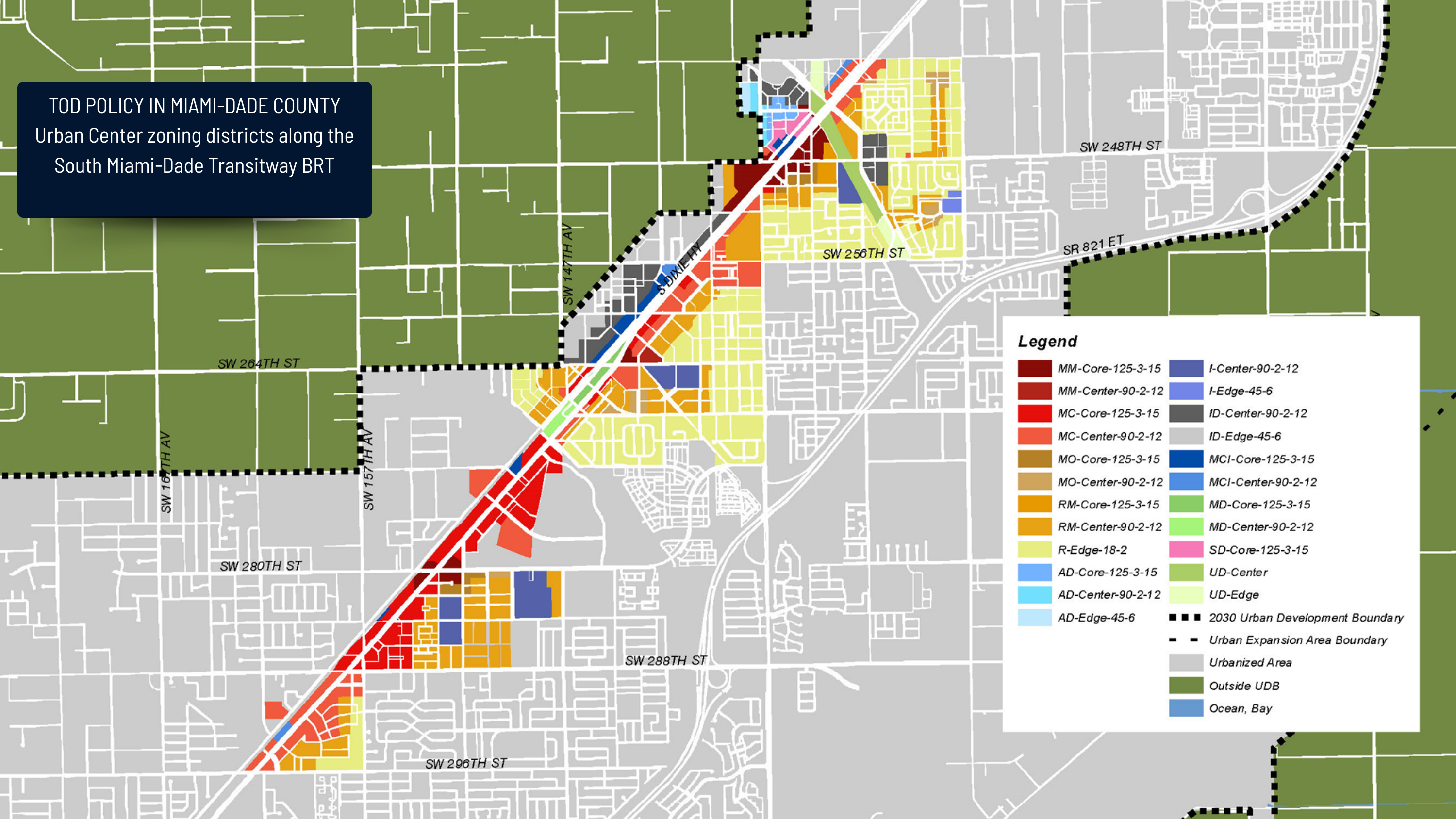

TOD POLICY IN MIAMI-DADE COUNTY
Urban Center zoning districts along the South Miami-Dade Transitway BRT